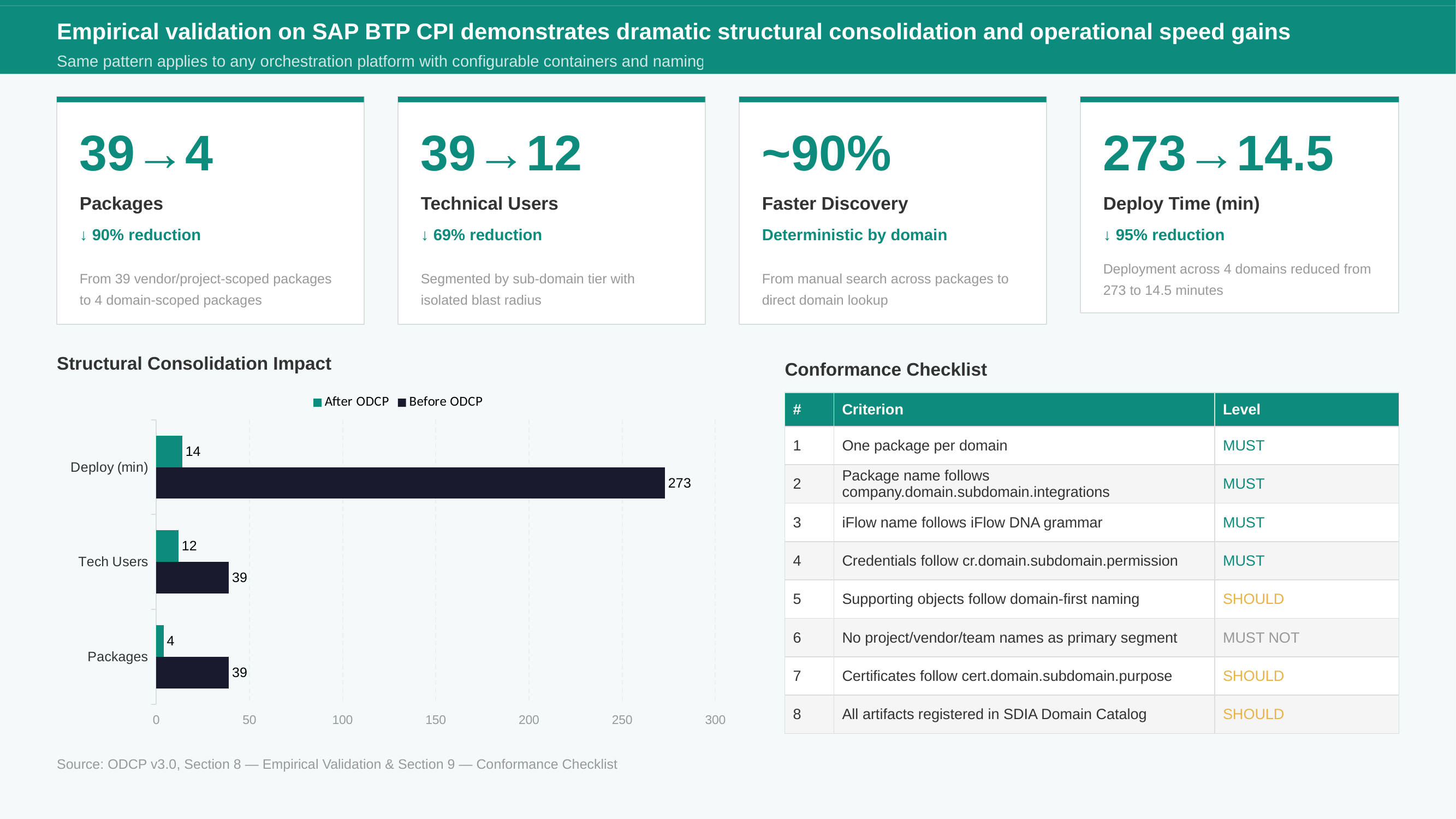

Empirical validation on SAP BTP CPI demonstrates dramatic structural consolidation and operational speed gains
Same pattern applies to any orchestration platform with configurable containers and naming

39→4
39→12
~90%
273→14.5
Packages
Technical Users
Faster Discovery
Deploy Time (min)
↓ 90% reduction
↓ 69% reduction
Deterministic by domain
↓ 95% reduction
From 39 vendor/project-scoped packages to 4 domain-scoped packages
Segmented by sub-domain tier with isolated blast radius
From manual search across packages to direct domain lookup
Deployment across 4 domains reduced from 273 to 14.5 minutes
Structural Consolidation Impact
Conformance Checklist

### Chart

| Category | Before ODCP | After ODCP |
|---|---|---|
| Packages | 39.0 | 4.0 |
| Tech Users | 39.0 | 12.0 |
| Deploy (min) | 273.0 | 14.0 |
| # | Criterion | Level |
| --- | --- | --- |
| 1 | One package per domain | MUST |
| 2 | Package name follows company.domain.subdomain.integrations | MUST |
| 3 | iFlow name follows iFlow DNA grammar | MUST |
| 4 | Credentials follow cr.domain.subdomain.permission | MUST |
| 5 | Supporting objects follow domain-first naming | SHOULD |
| 6 | No project/vendor/team names as primary segment | MUST NOT |
| 7 | Certificates follow cert.domain.subdomain.purpose | SHOULD |
| 8 | All artifacts registered in SDIA Domain Catalog | SHOULD |
Source: ODCP v3.0, Section 8 — Empirical Validation & Section 9 — Conformance Checklist